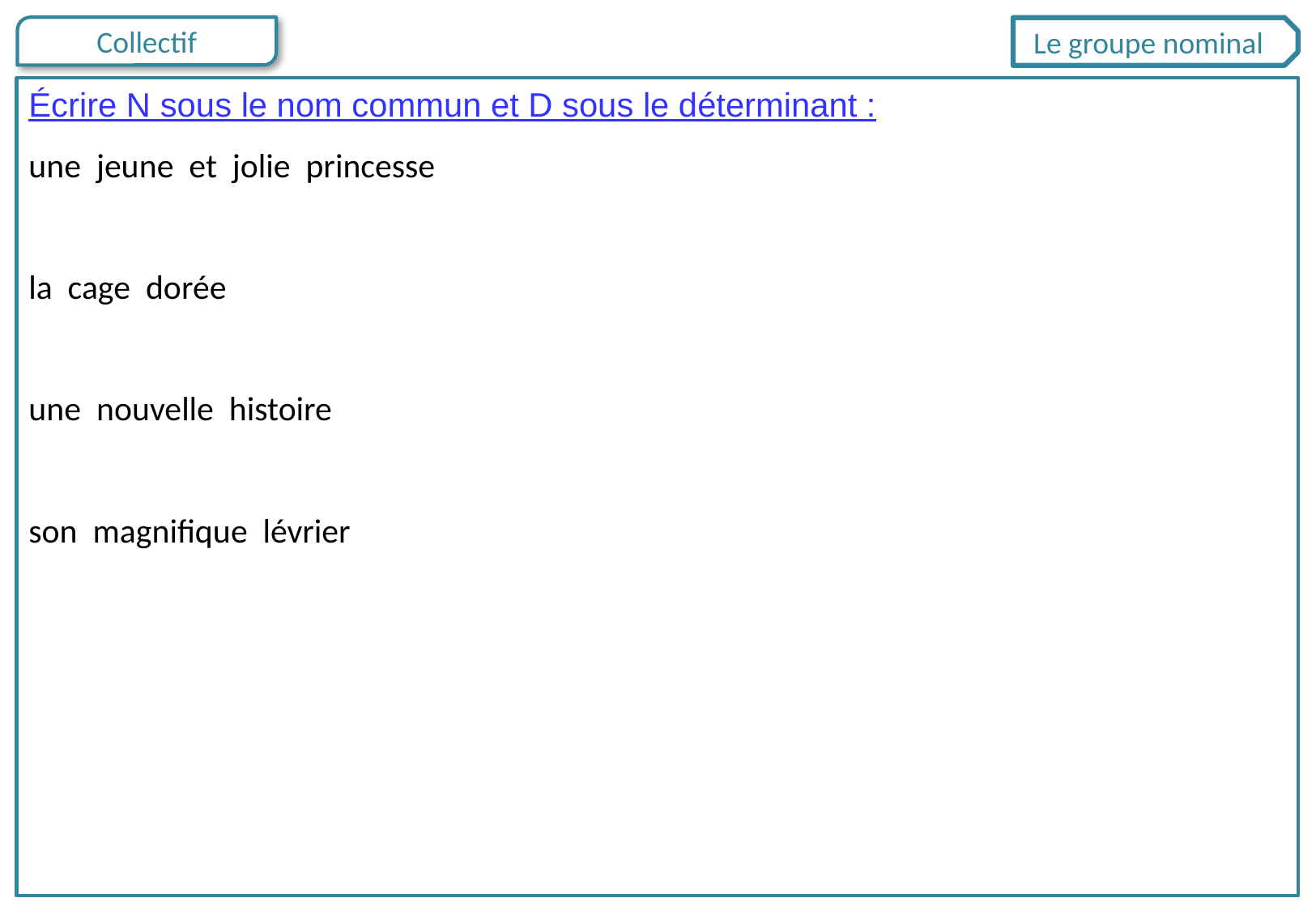

Le groupe nominal
Écrire N sous le nom commun et D sous le déterminant :
une  jeune  et  jolie  princesse
la  cage  dorée
une  nouvelle  histoire
son  magnifique  lévrier